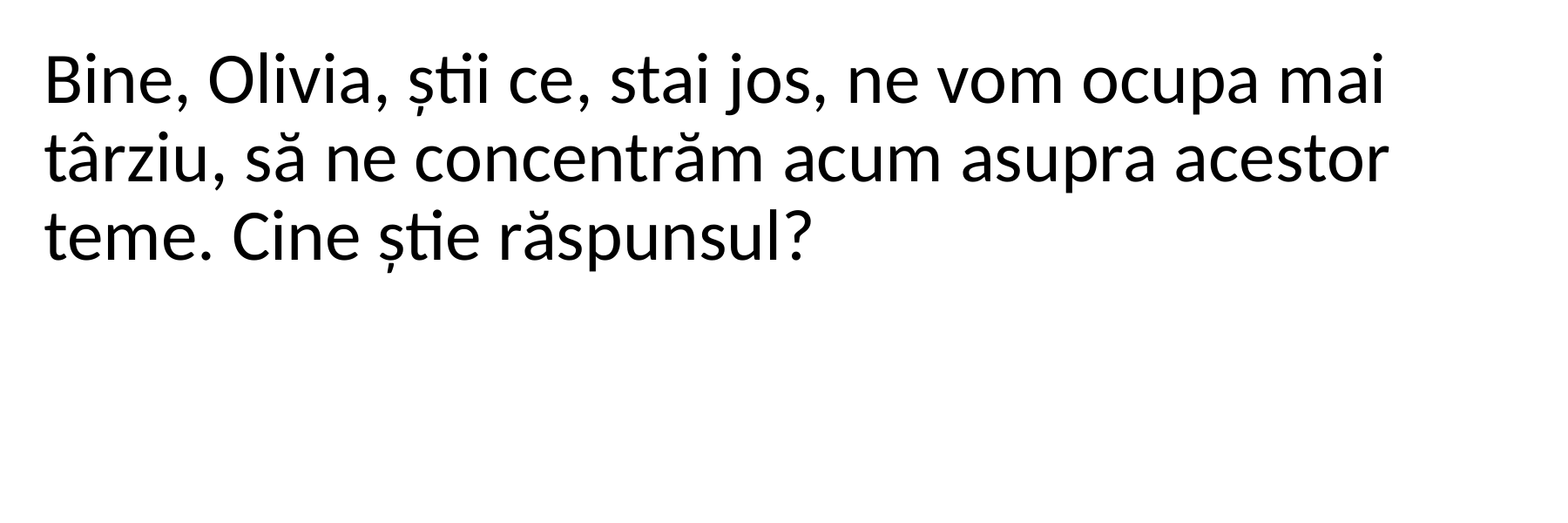

Bine, Olivia, știi ce, stai jos, ne vom ocupa mai târziu, să ne concentrăm acum asupra acestor teme. Cine știe răspunsul?